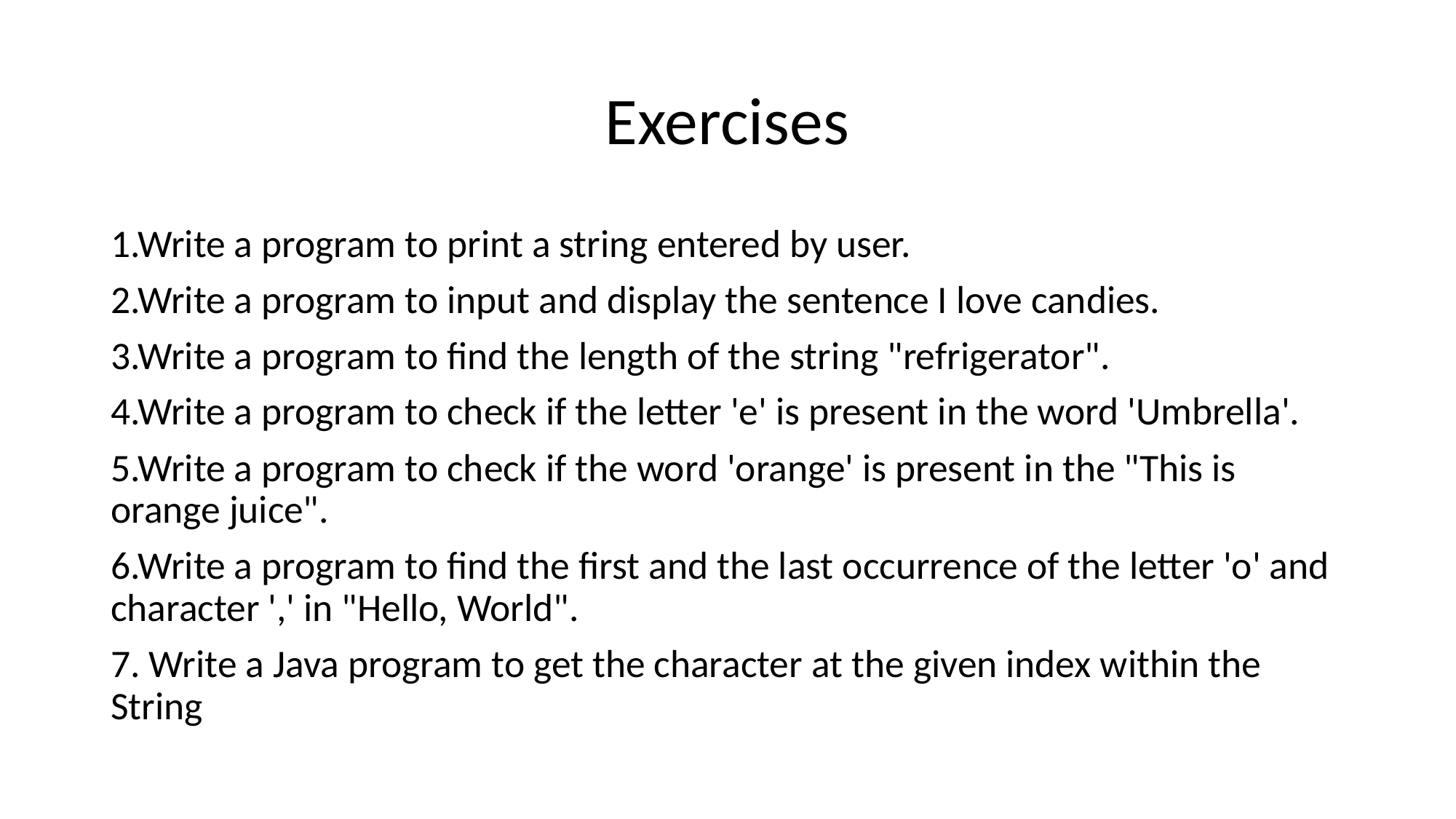

# Exercises
1.Write a program to print a string entered by user.
2.Write a program to input and display the sentence I love candies.
3.Write a program to find the length of the string "refrigerator".
4.Write a program to check if the letter 'e' is present in the word 'Umbrella'.
5.Write a program to check if the word 'orange' is present in the "This is orange juice".
6.Write a program to find the first and the last occurrence of the letter 'o' and character ',' in "Hello, World".
7. Write a Java program to get the character at the given index within the String